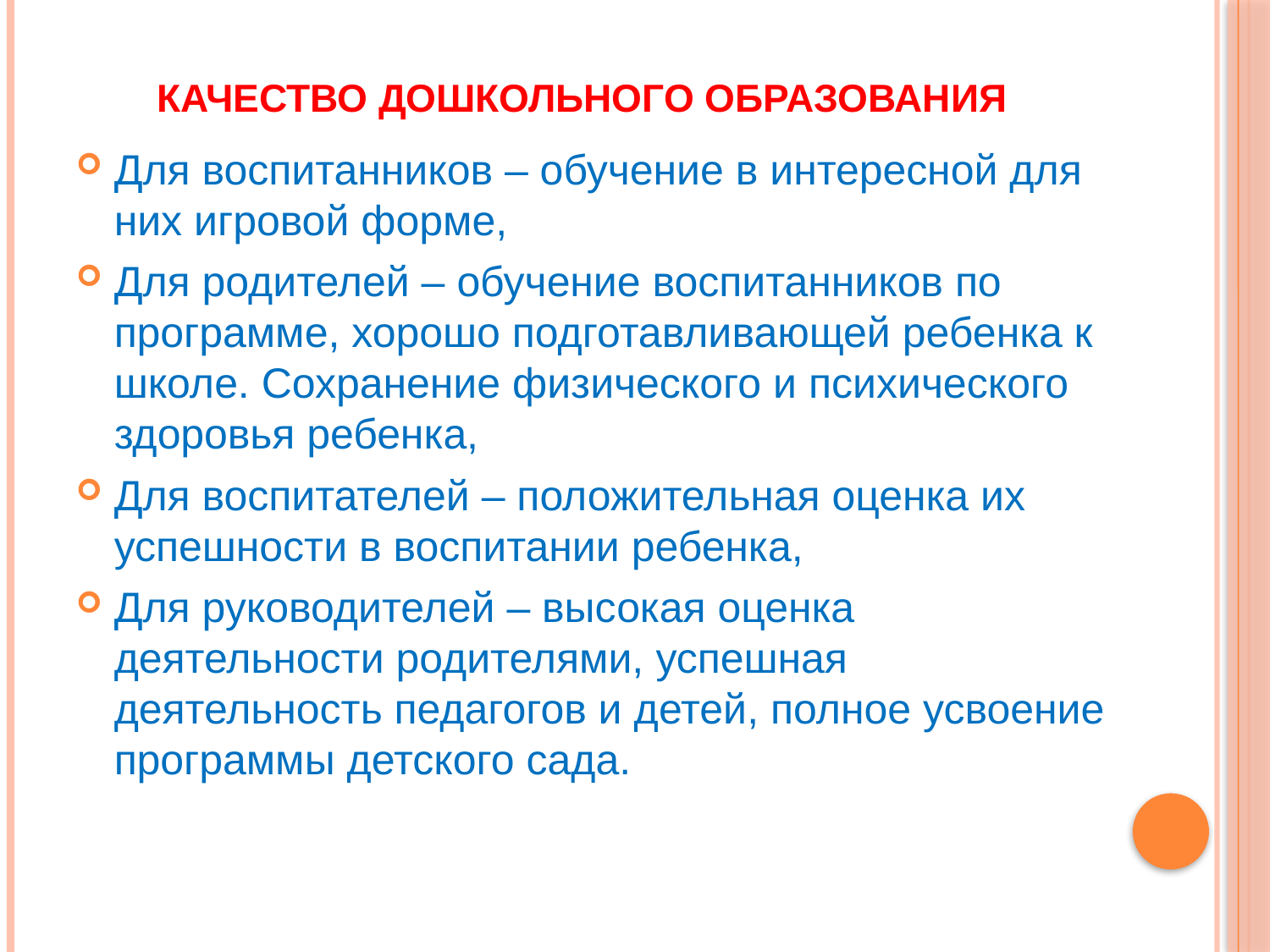

# Качество дошкольного образования
Для воспитанников – обучение в интересной для них игровой форме,
Для родителей – обучение воспитанников по программе, хорошо подготавливающей ребенка к школе. Сохранение физического и психического здоровья ребенка,
Для воспитателей – положительная оценка их успешности в воспитании ребенка,
Для руководителей – высокая оценка деятельности родителями, успешная деятельность педагогов и детей, полное усвоение программы детского сада.